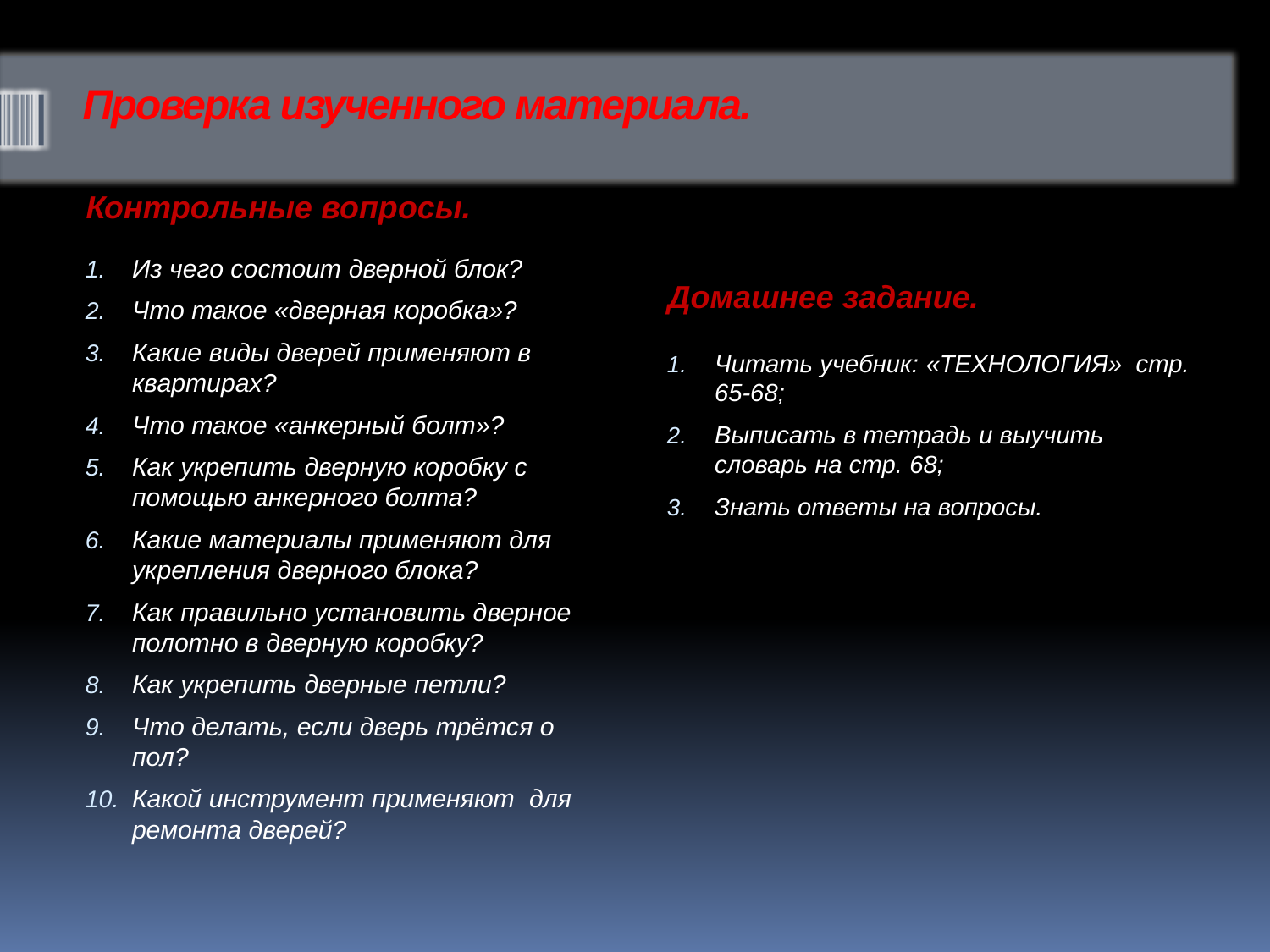

# Проверка изученного материала.
Контрольные вопросы.
Из чего состоит дверной блок?
Что такое «дверная коробка»?
Какие виды дверей применяют в квартирах?
Что такое «анкерный болт»?
Как укрепить дверную коробку с помощью анкерного болта?
Какие материалы применяют для укрепления дверного блока?
Как правильно установить дверное полотно в дверную коробку?
Как укрепить дверные петли?
Что делать, если дверь трётся о пол?
Какой инструмент применяют  для ремонта дверей?

Домашнее задание.
Читать учебник: «ТЕХНОЛОГИЯ»  стр. 65-68;
Выписать в тетрадь и выучить словарь на стр. 68;
Знать ответы на вопросы.